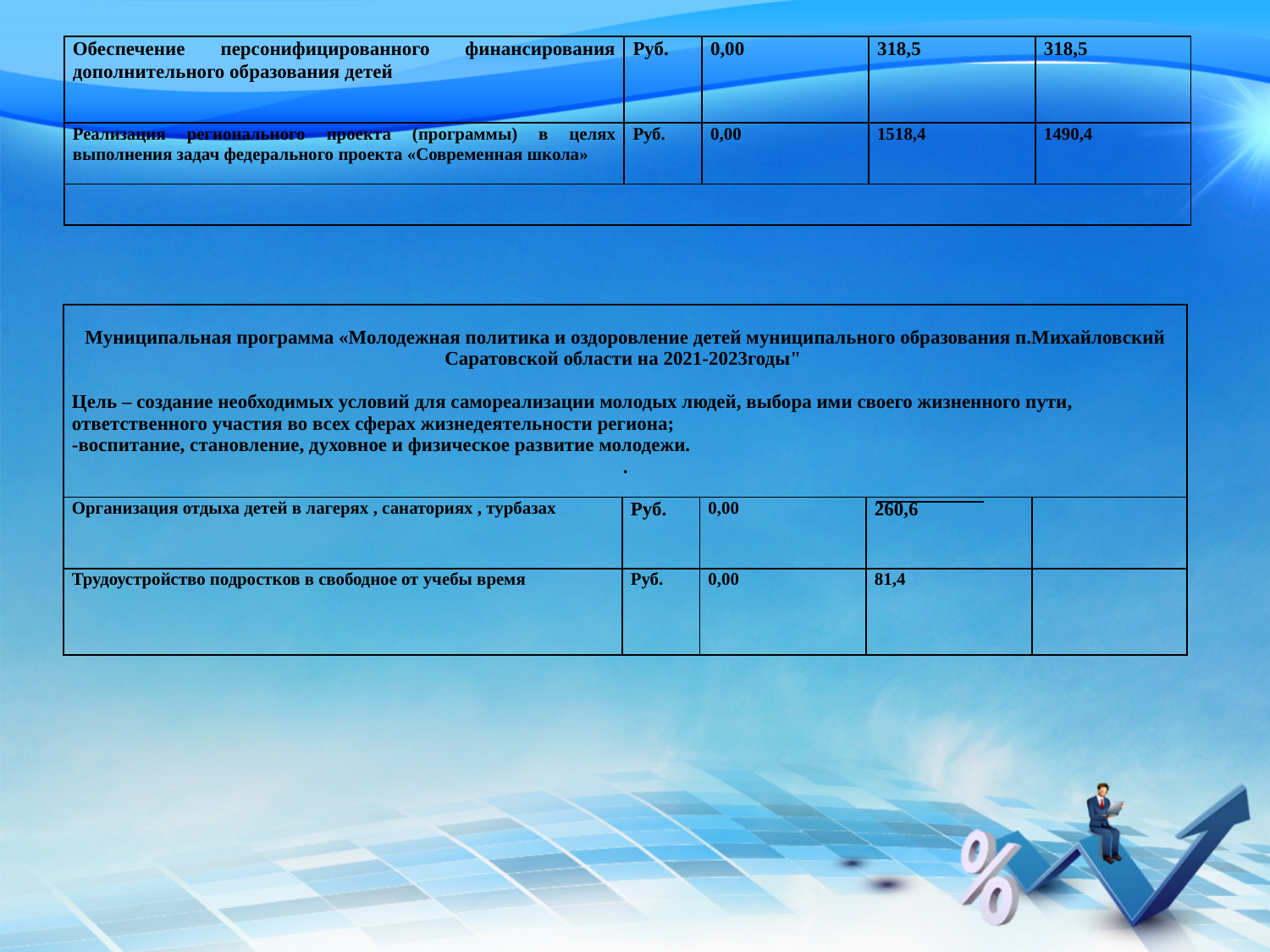

| Обеспечение персонифицированного финансирования дополнительного образования детей | Руб. | 0,00 | 318,5 | 318,5 |
| --- | --- | --- | --- | --- |
| Реализация регионального проекта (программы) в целях выполнения задач федерального проекта «Современная школа» | Руб. | 0,00 | 1518,4 | 1490,4 |
|  |  |  |  |  |
| Муниципальная программа «Молодежная политика и оздоровление детей муниципального образования п.Михайловский Саратовской области на 2021-2023годы" Цель – создание необходимых условий для самореализации молодых людей, выбора ими своего жизненного пути, ответственного участия во всех сферах жизнедеятельности региона; -воспитание, становление, духовное и физическое развитие молодежи. . |  |  |  |  |
| --- | --- | --- | --- | --- |
| Организация отдыха детей в лагерях , санаториях , турбазах | Руб. | 0,00 | 260,6 |  |
| Трудоустройство подростков в свободное от учебы время | Руб. | 0,00 | 81,4 |  |